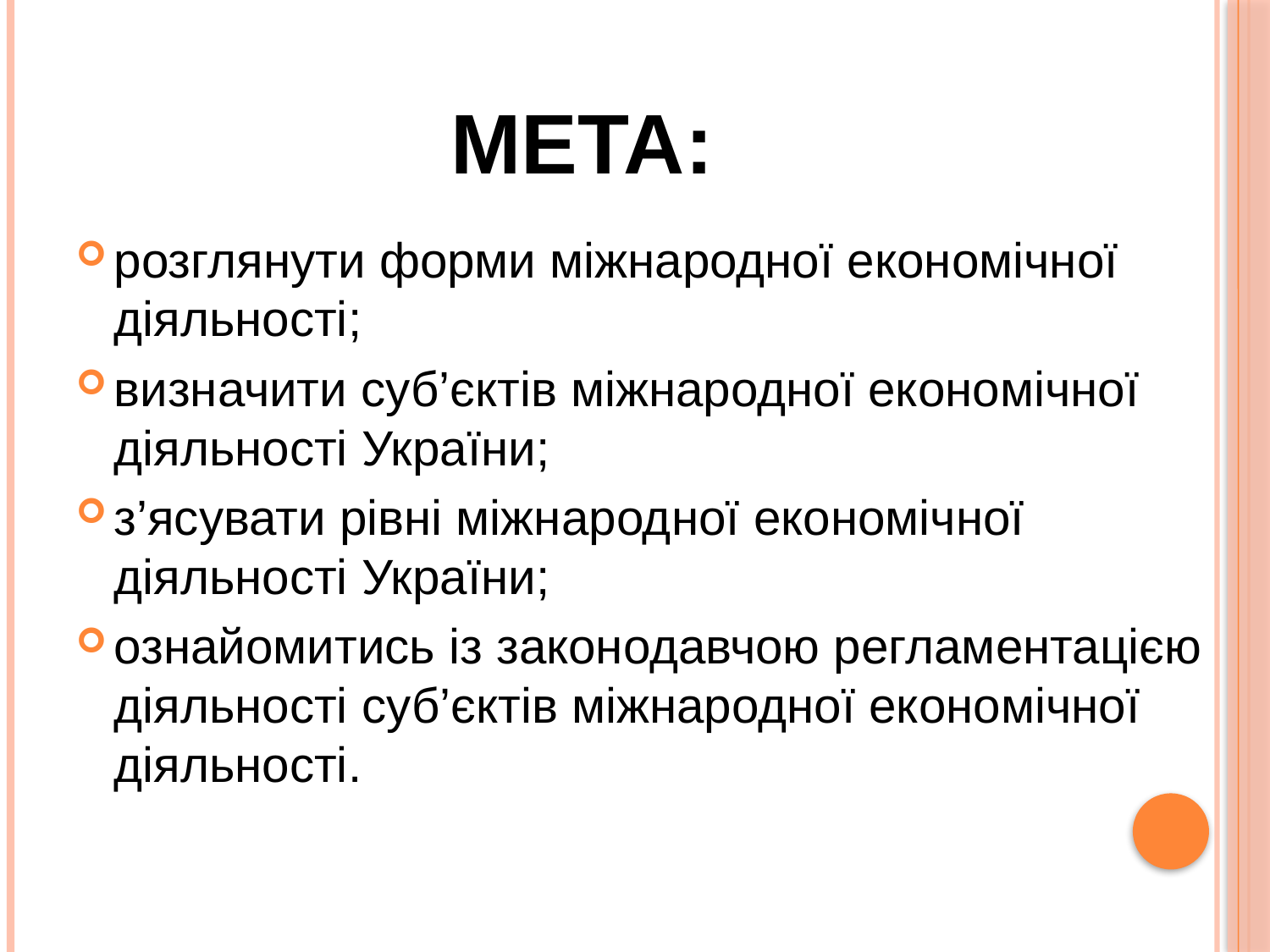

# Мета:
розглянути форми міжнародної економічної діяльності;
визначити суб’єктів міжнародної економічної діяльності України;
з’ясувати рівні міжнародної економічної діяльності України;
ознайомитись із законодавчою регламентацією діяльності суб’єктів міжнародної економічної діяльності.